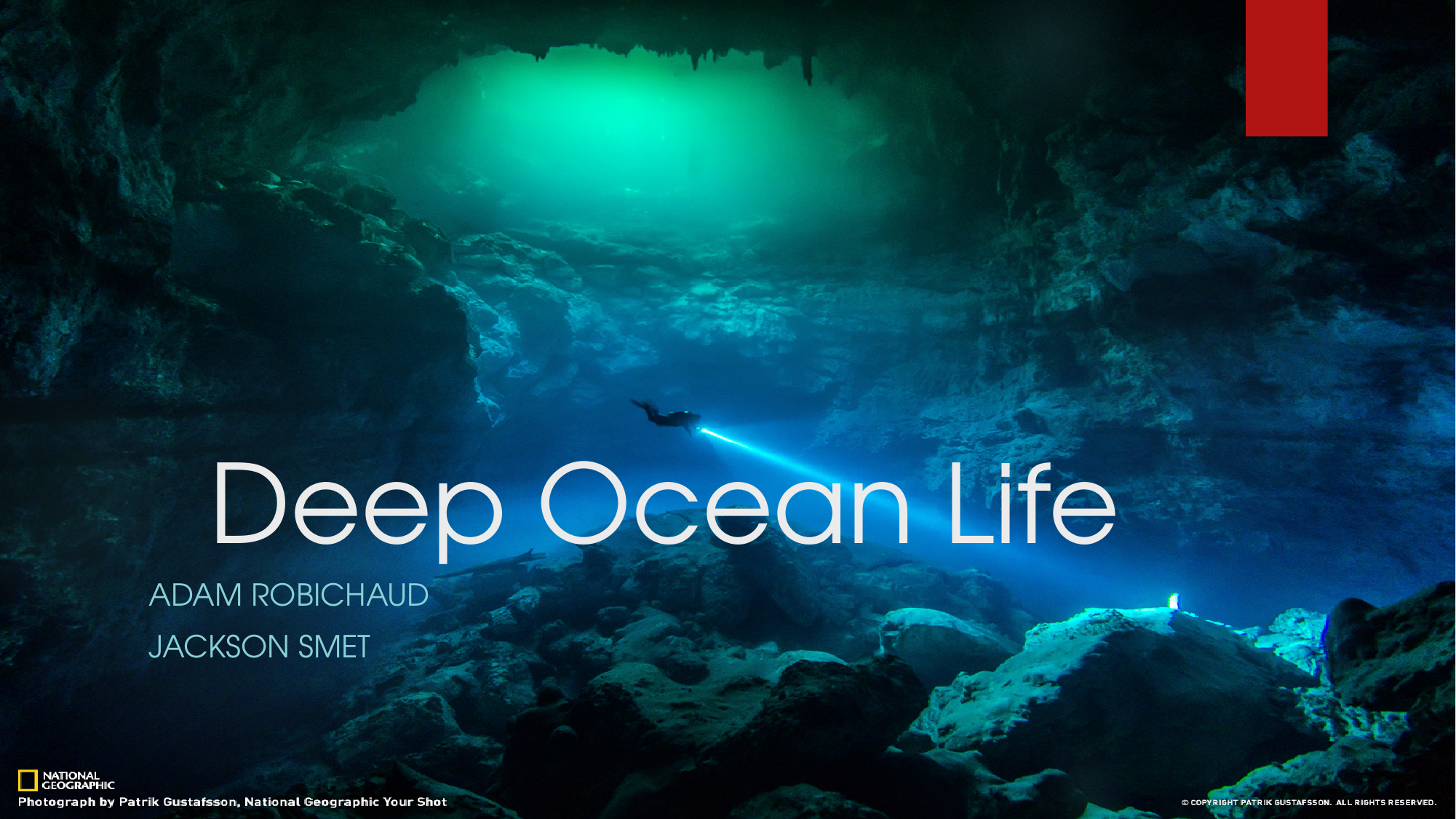

# Deep Ocean Life
Adam Robichaud
Jackson smet